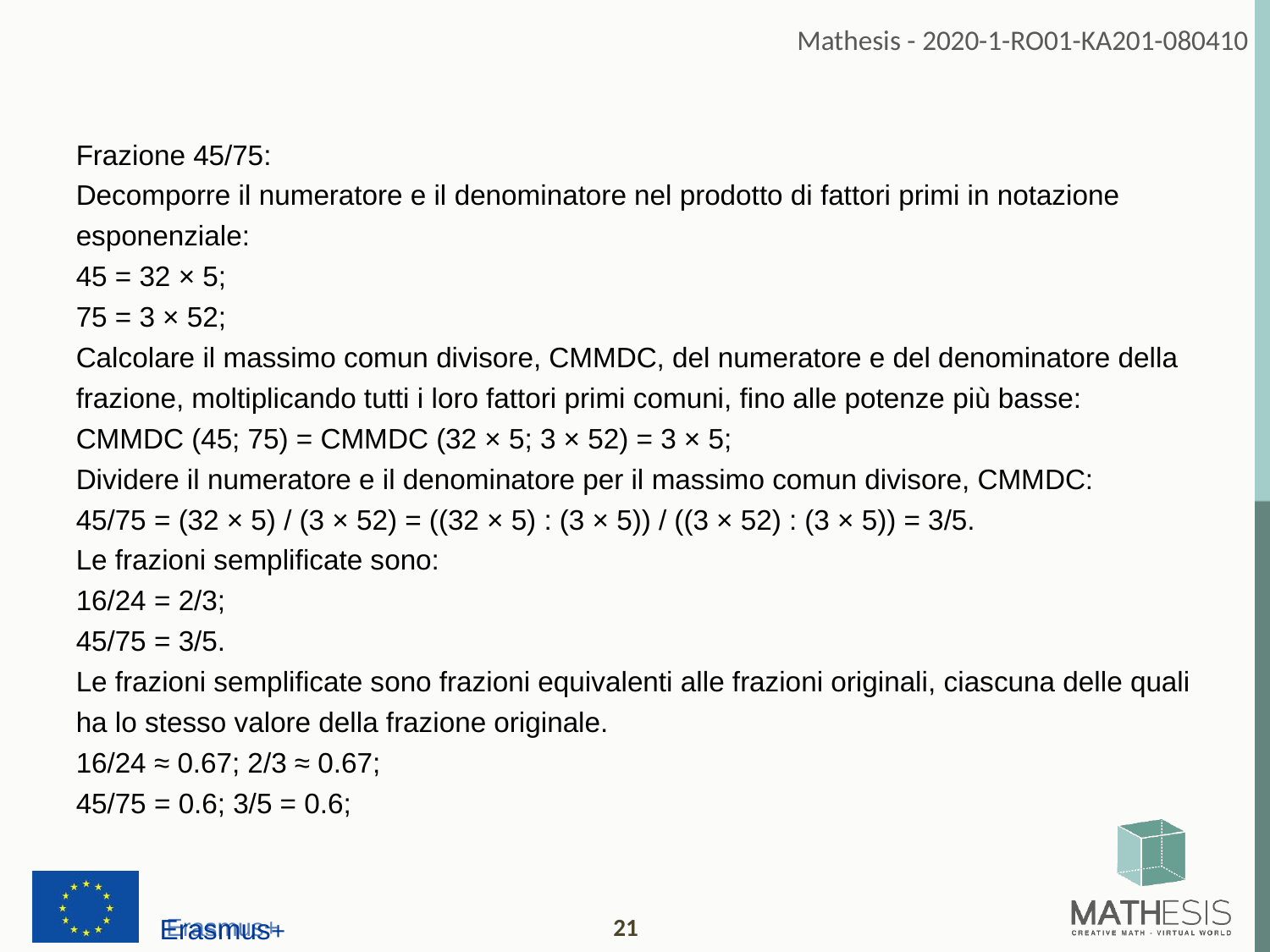

Frazione 45/75:
Decomporre il numeratore e il denominatore nel prodotto di fattori primi in notazione esponenziale:
45 = 32 × 5;
75 = 3 × 52;
Calcolare il massimo comun divisore, CMMDC, del numeratore e del denominatore della frazione, moltiplicando tutti i loro fattori primi comuni, fino alle potenze più basse:
CMMDC (45; 75) = CMMDC (32 × 5; 3 × 52) = 3 × 5;
Dividere il numeratore e il denominatore per il massimo comun divisore, CMMDC:
45/75 = (32 × 5) / (3 × 52) = ((32 × 5) : (3 × 5)) / ((3 × 52) : (3 × 5)) = 3/5.
Le frazioni semplificate sono:
16/24 = 2/3;
45/75 = 3/5.
Le frazioni semplificate sono frazioni equivalenti alle frazioni originali, ciascuna delle quali ha lo stesso valore della frazione originale.
16/24 ≈ 0.67; 2/3 ≈ 0.67;
45/75 = 0.6; 3/5 = 0.6;